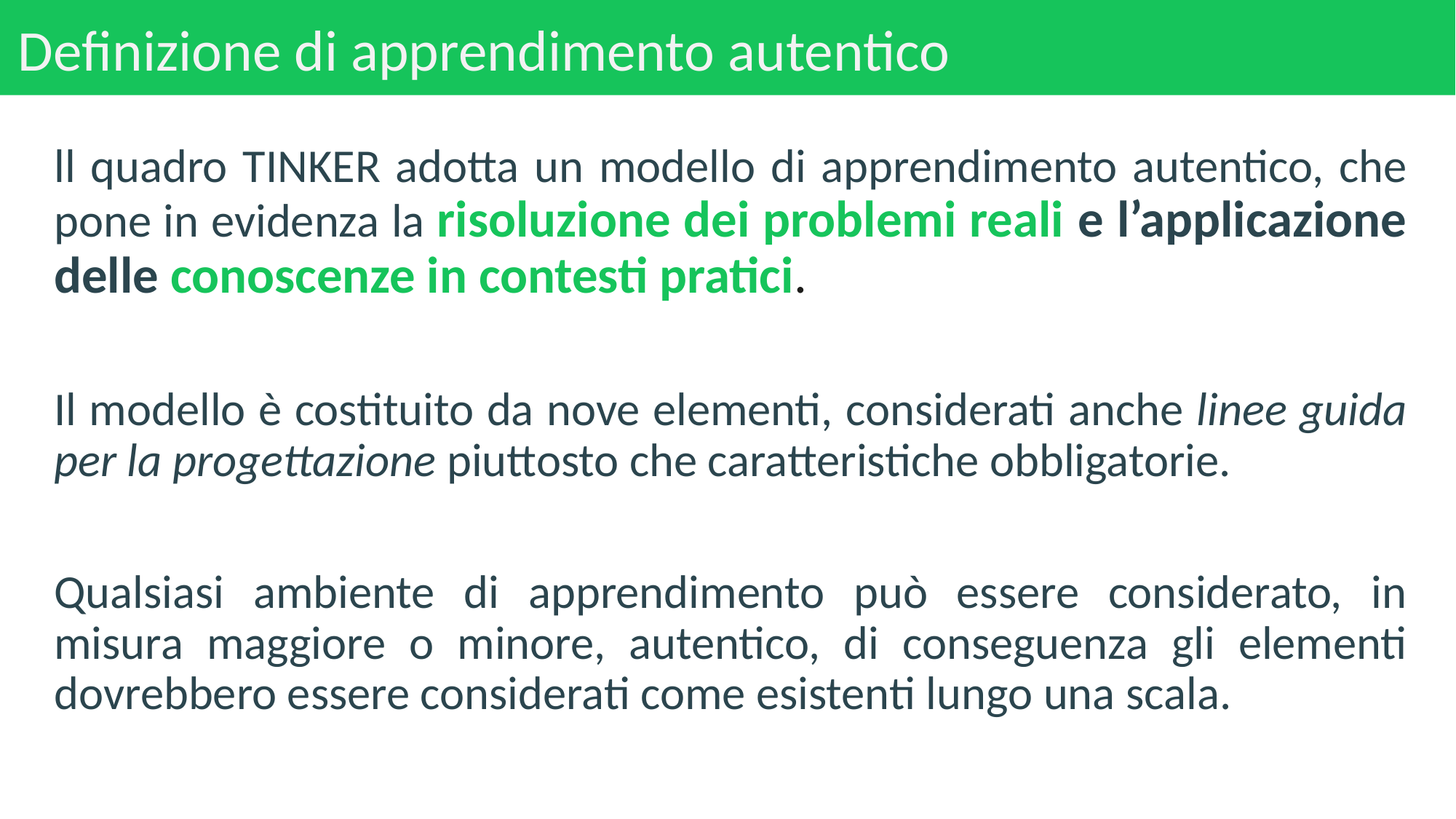

# Definizione di apprendimento autentico
ll quadro TINKER adotta un modello di apprendimento autentico, che pone in evidenza la risoluzione dei problemi reali e l’applicazione delle conoscenze in contesti pratici.

Il modello è costituito da nove elementi, considerati anche linee guida per la progettazione piuttosto che caratteristiche obbligatorie.

Qualsiasi ambiente di apprendimento può essere considerato, in misura maggiore o minore, autentico, di conseguenza gli elementi dovrebbero essere considerati come esistenti lungo una scala.